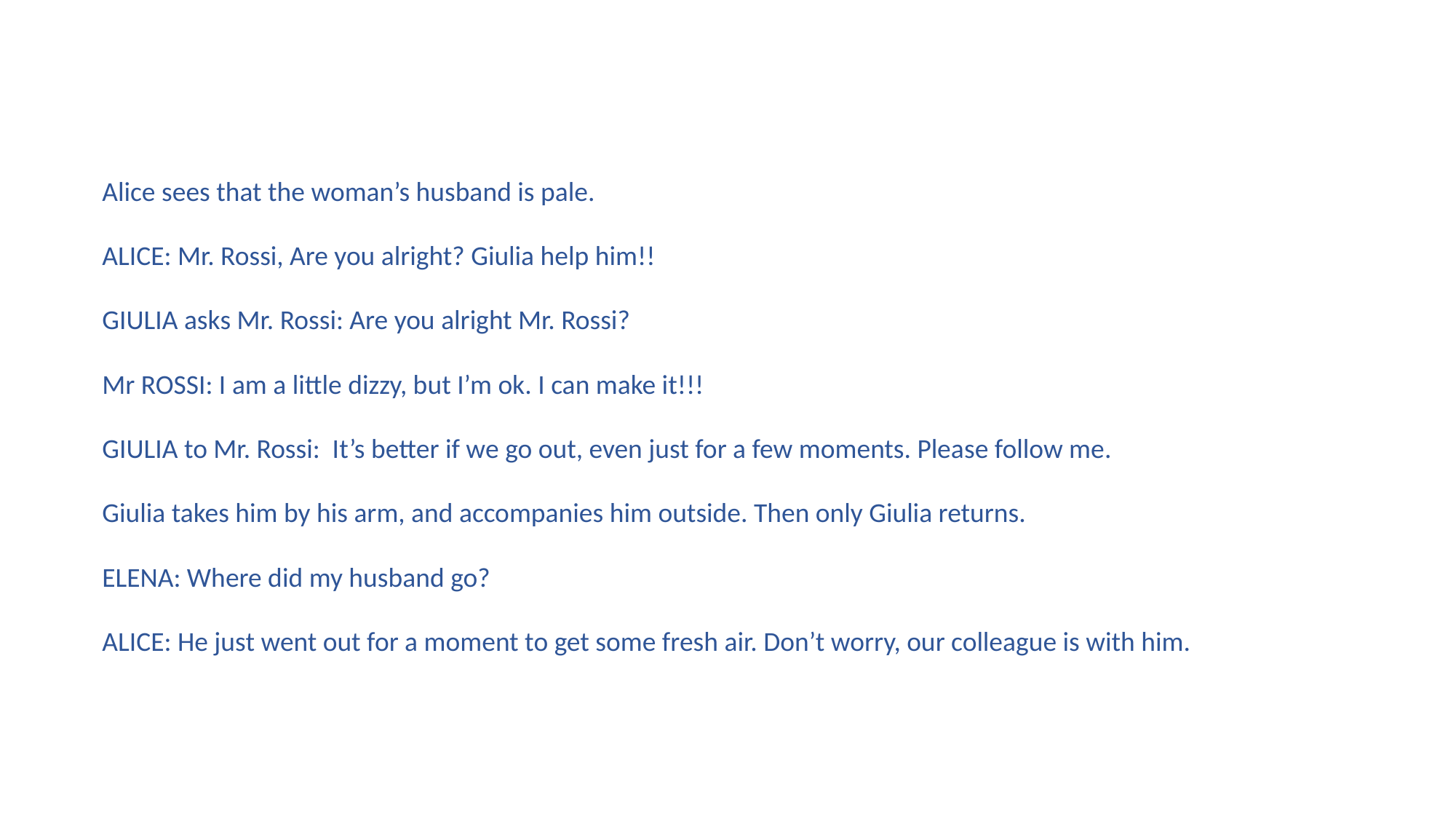

Alice sees that the woman’s husband is pale.
ALICE: Mr. Rossi, Are you alright? Giulia help him!!
GIULIA asks Mr. Rossi: Are you alright Mr. Rossi?
Mr ROSSI: I am a little dizzy, but I’m ok. I can make it!!!
GIULIA to Mr. Rossi:  It’s better if we go out, even just for a few moments. Please follow me.
Giulia takes him by his arm, and accompanies him outside. Then only Giulia returns.
ELENA: Where did my husband go?
ALICE: He just went out for a moment to get some fresh air. Don’t worry, our colleague is with him.